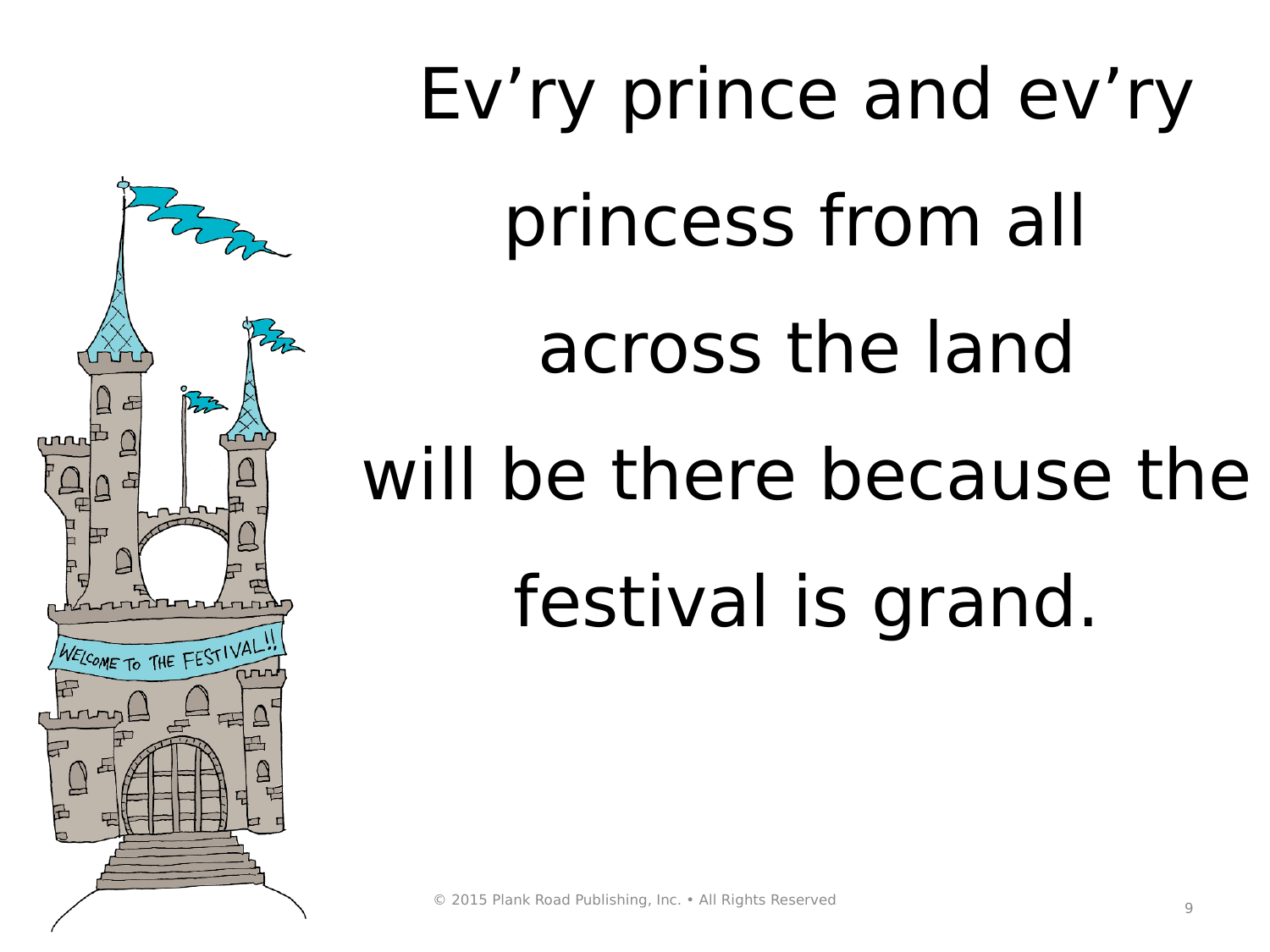

Ev’ry prince and ev’ry princess from all
across the land
will be there because the
festival is grand.
9